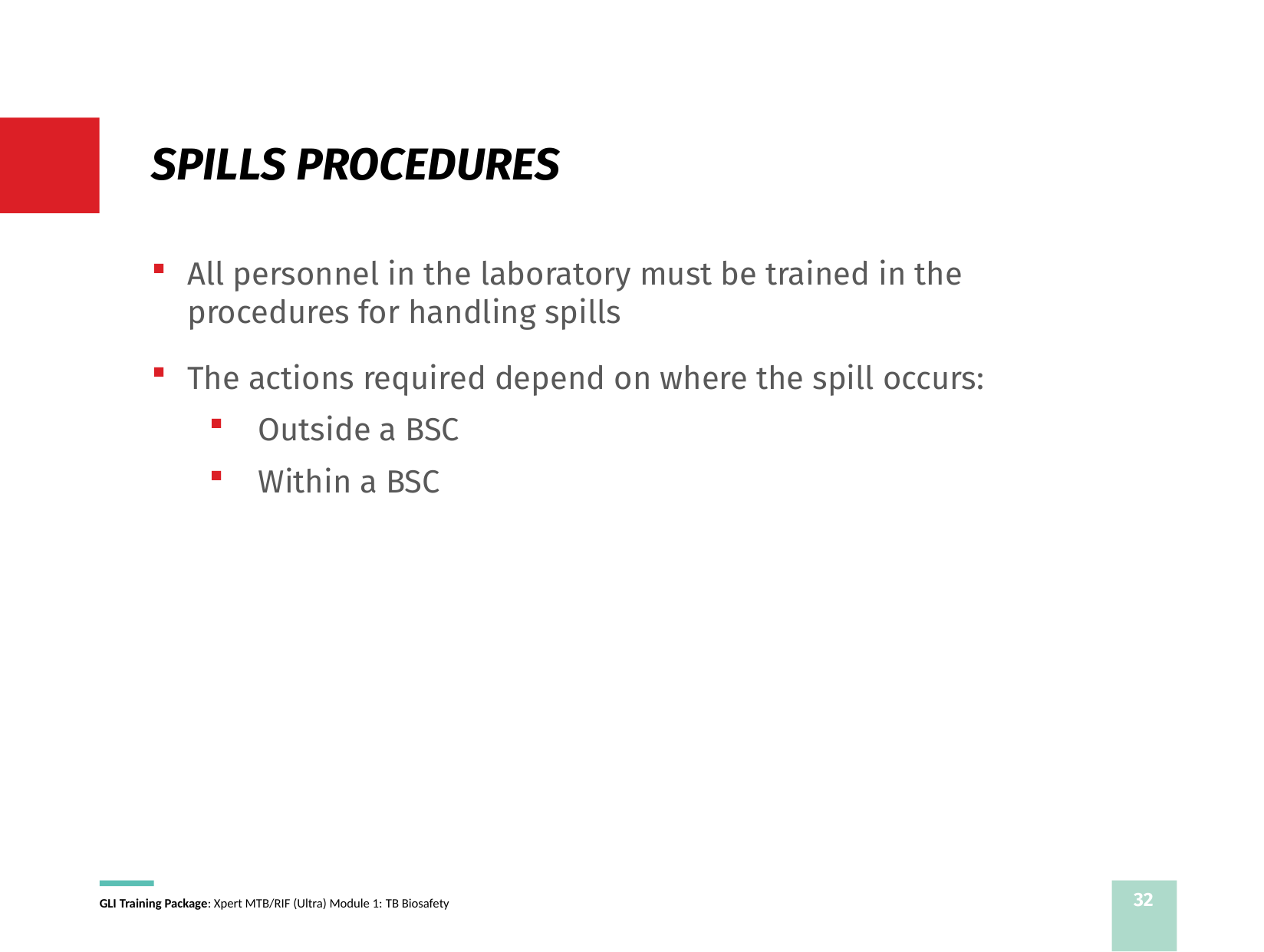

# SPILLS PROCEDURES
All personnel in the laboratory must be trained in the procedures for handling spills
The actions required depend on where the spill occurs:
Outside a BSC
Within a BSC